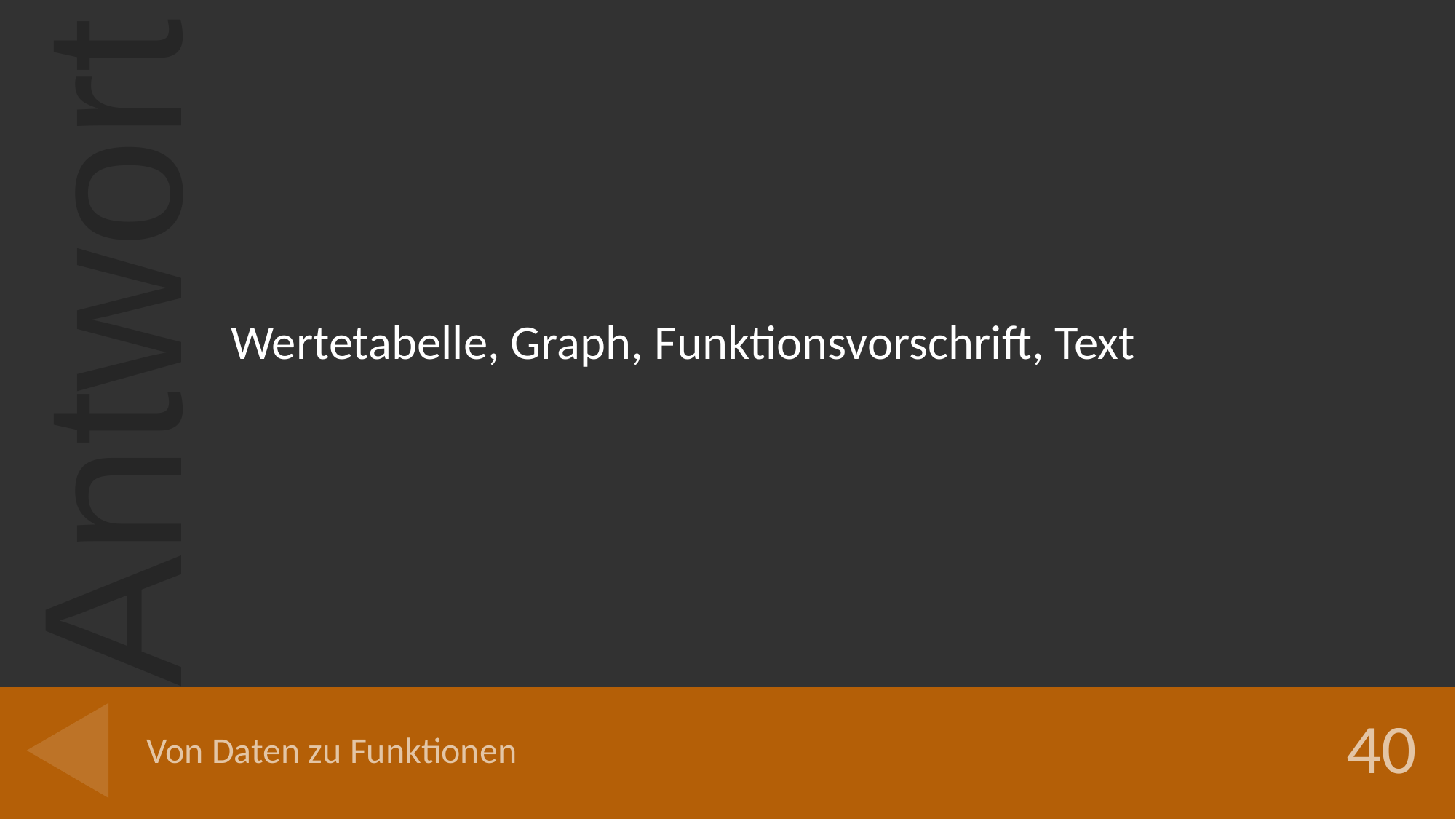

Wertetabelle, Graph, Funktionsvorschrift, Text
# Von Daten zu Funktionen
40